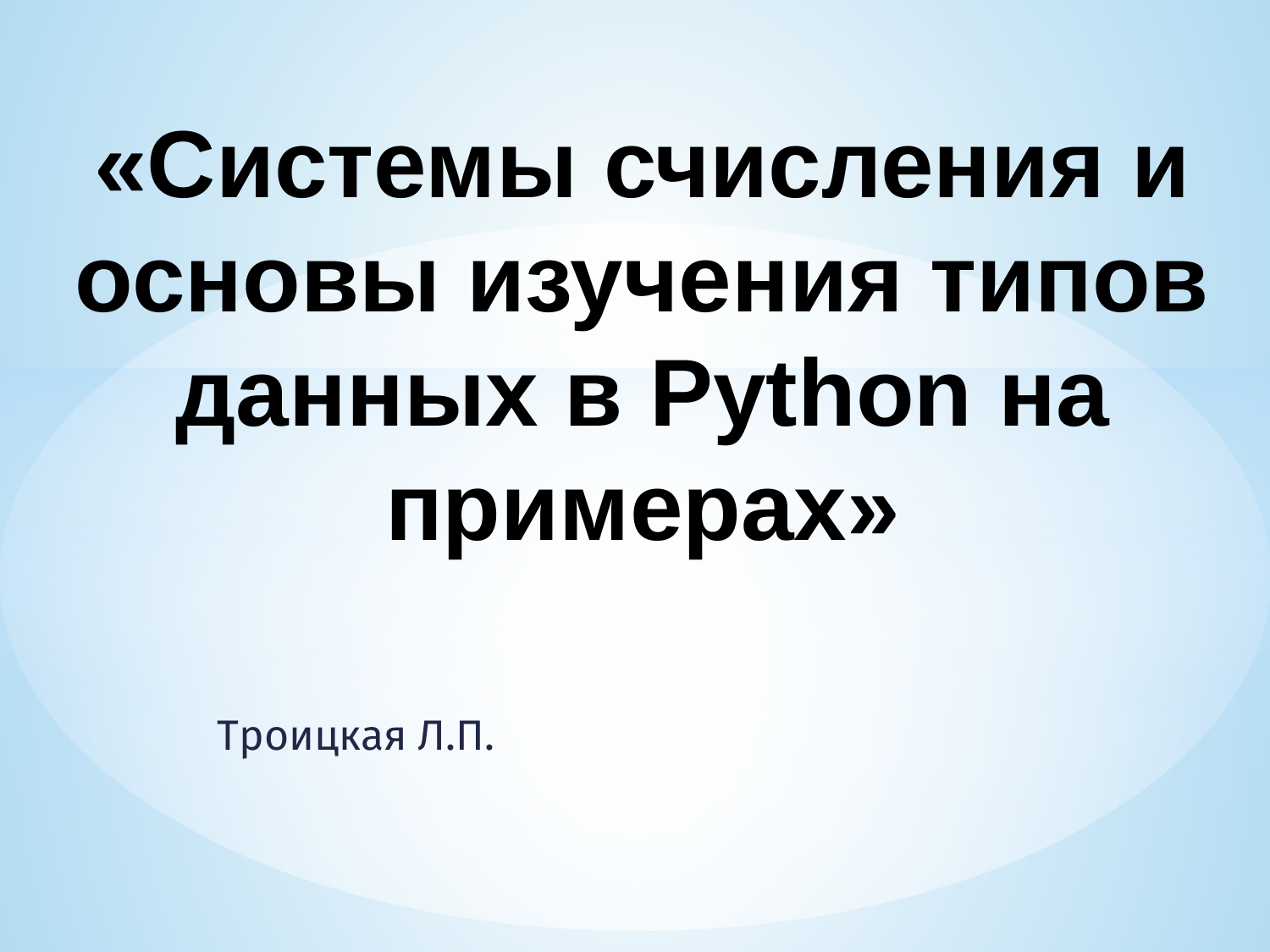

«Cистемы счисления и основы изучения типов данных в Python на примерах»

#
Троицкая Л.П.